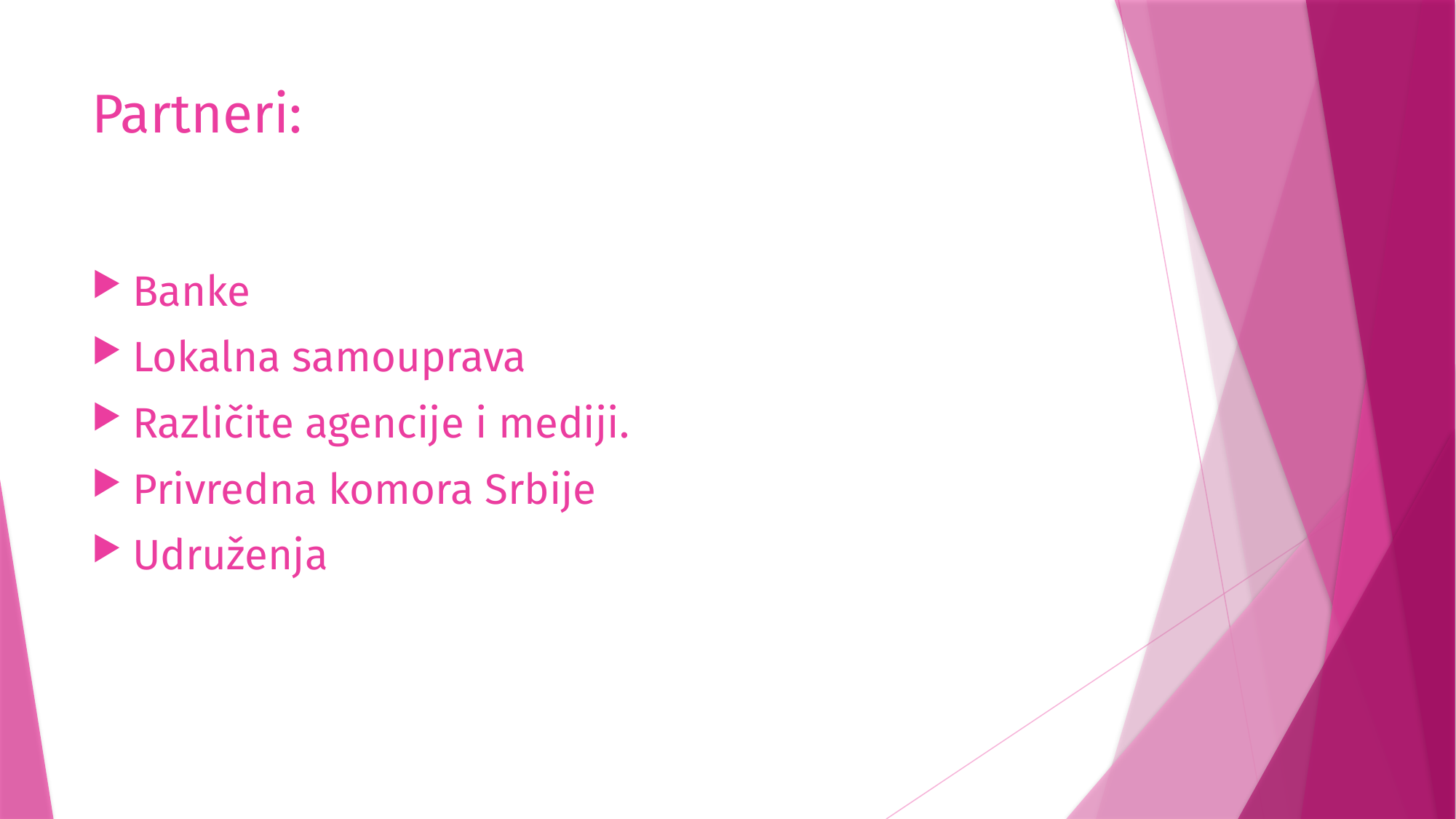

# Partneri:
Banke
Lokalna samouprava
Različite agencije i mediji.
Privredna komora Srbije
Udruženja